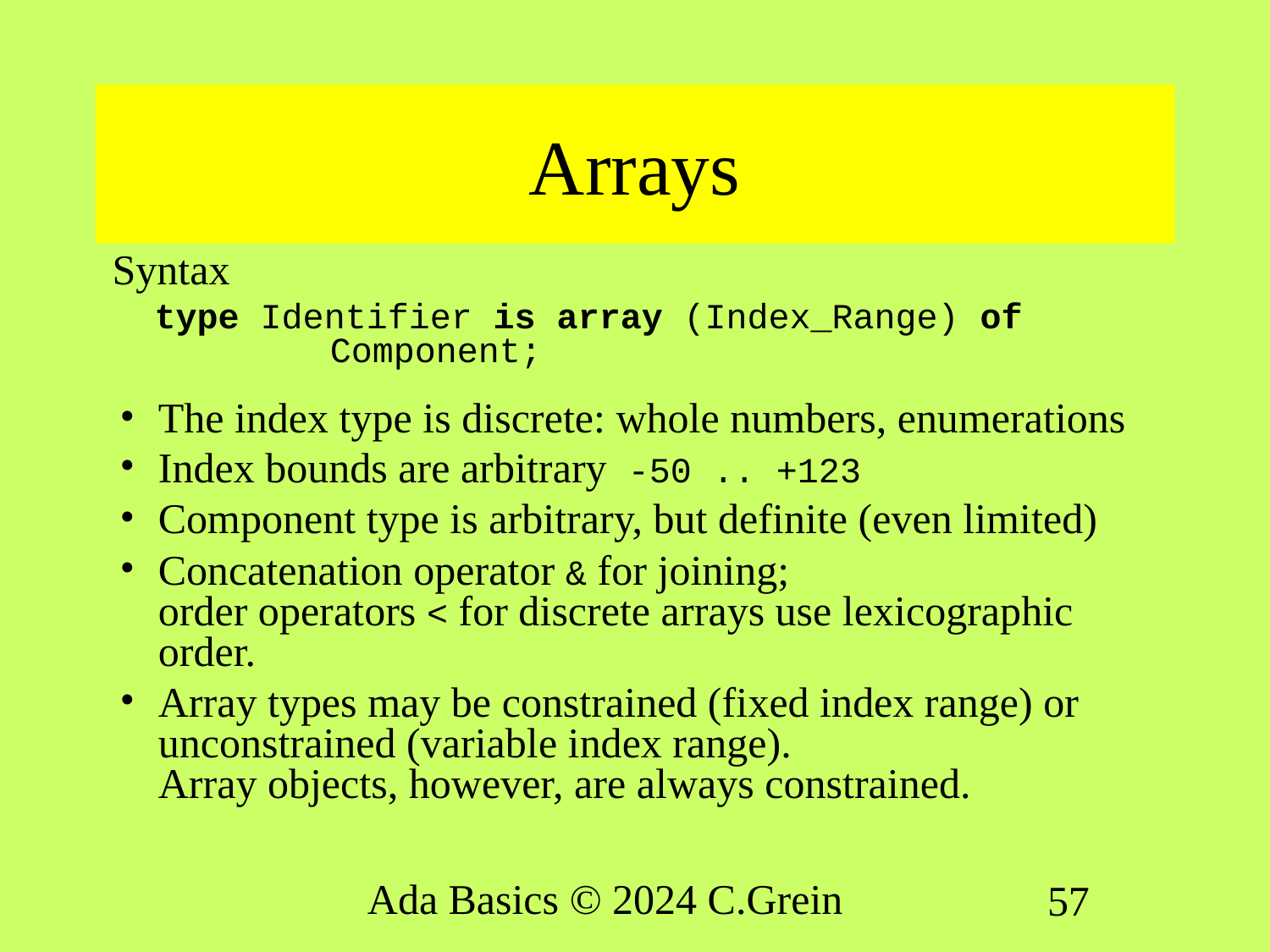

# Arrays
Syntax
  type Identifier is array (Index_Range) of
       Component;

The index type is discrete: whole numbers, enumerations
Index bounds are arbitrary  -50 .. +123
Component type is arbitrary, but definite (even limited)
Concatenation operator & for joining;
order operators < for discrete arrays use lexicographic order.
Array types may be constrained (fixed index range) or unconstrained (variable index range).
Array objects, however, are always constrained.
Ada Basics © 2024 C.Grein
57